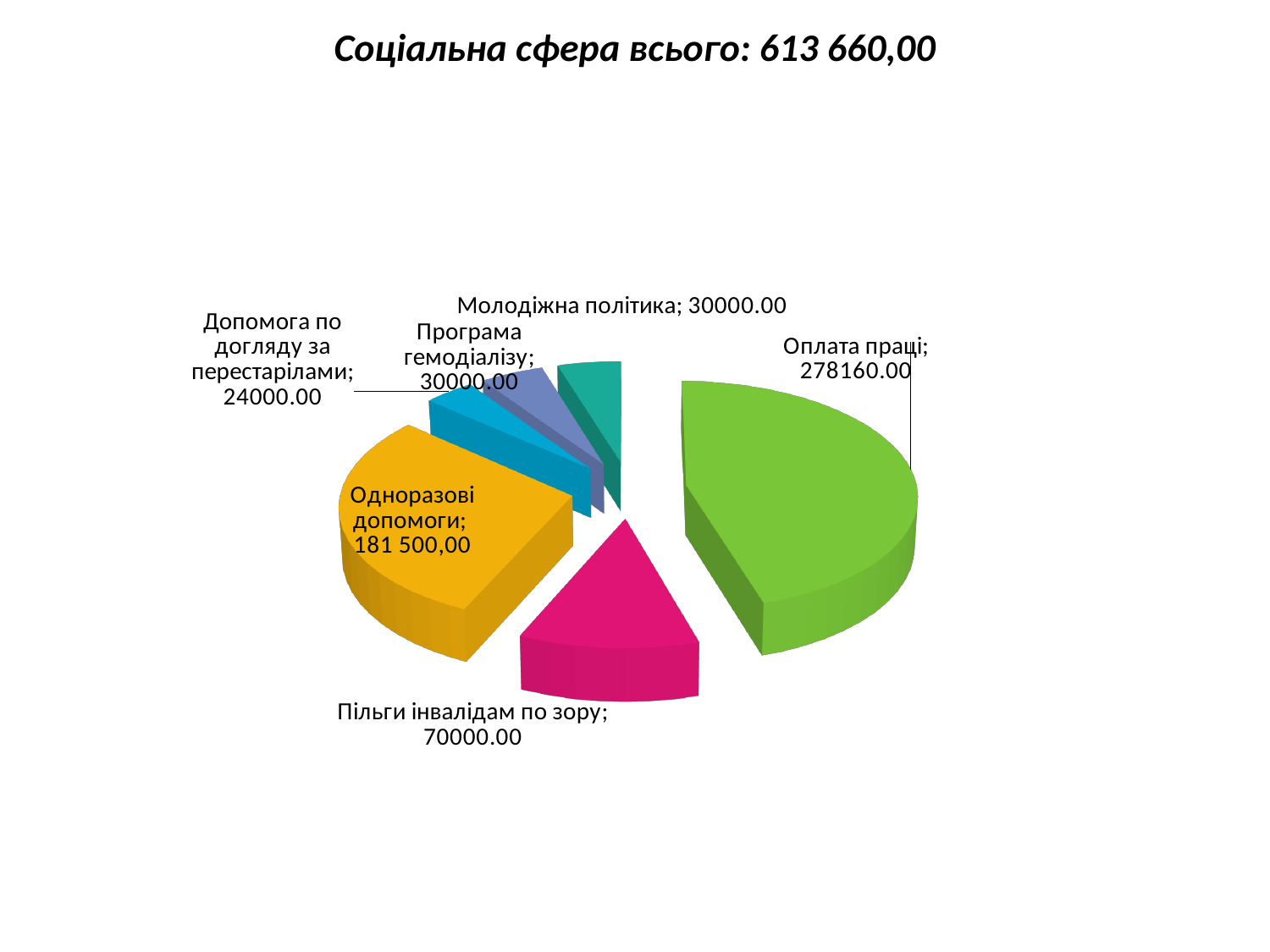

# Соціальна сфера всього: 613 660,00

[unsupported chart]